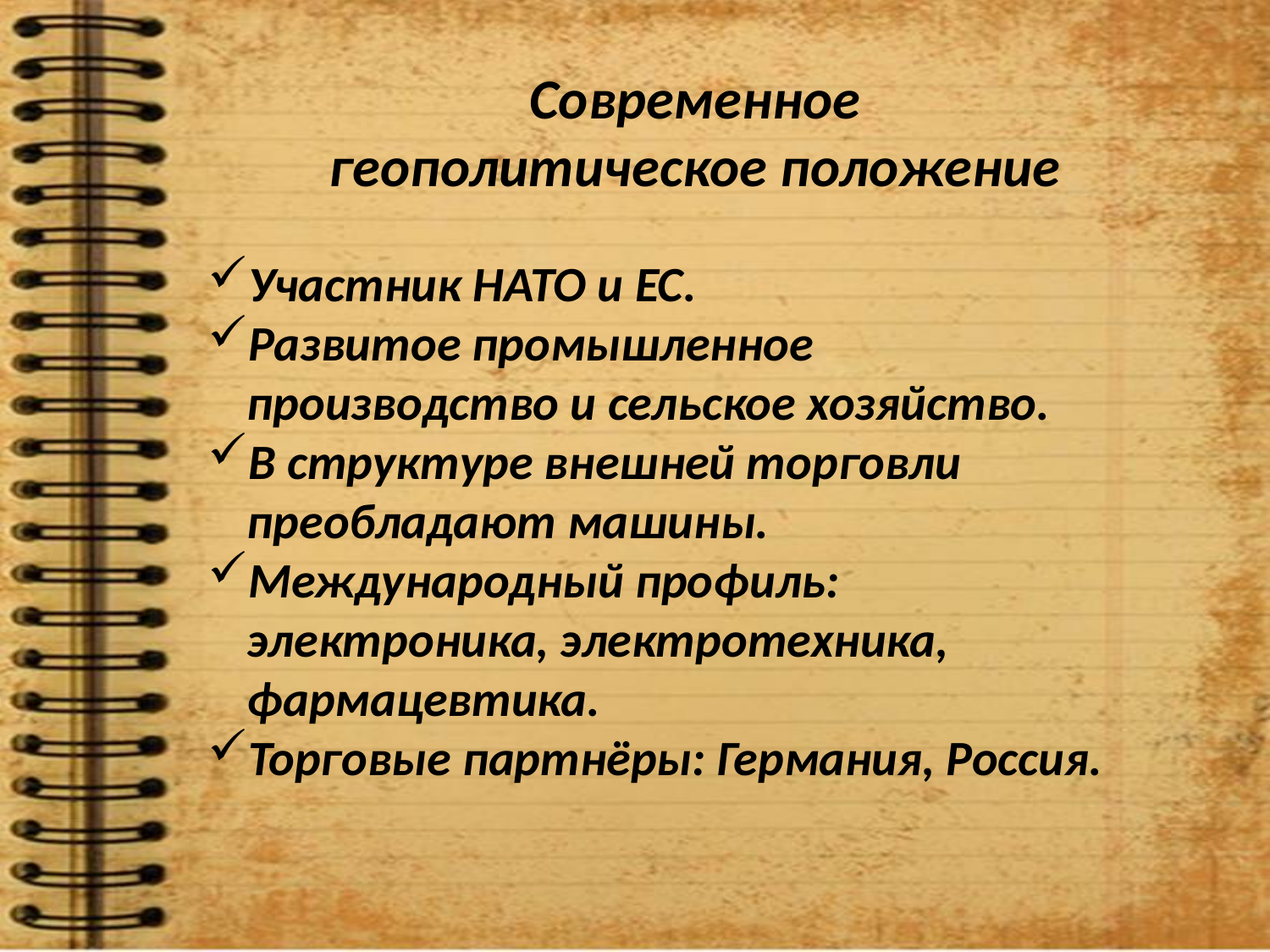

Современное геополитическое положение
Участник НАТО и ЕС.
Развитое промышленное производство и сельское хозяйство.
В структуре внешней торговли преобладают машины.
Международный профиль: электроника, электротехника, фармацевтика.
Торговые партнёры: Германия, Россия.